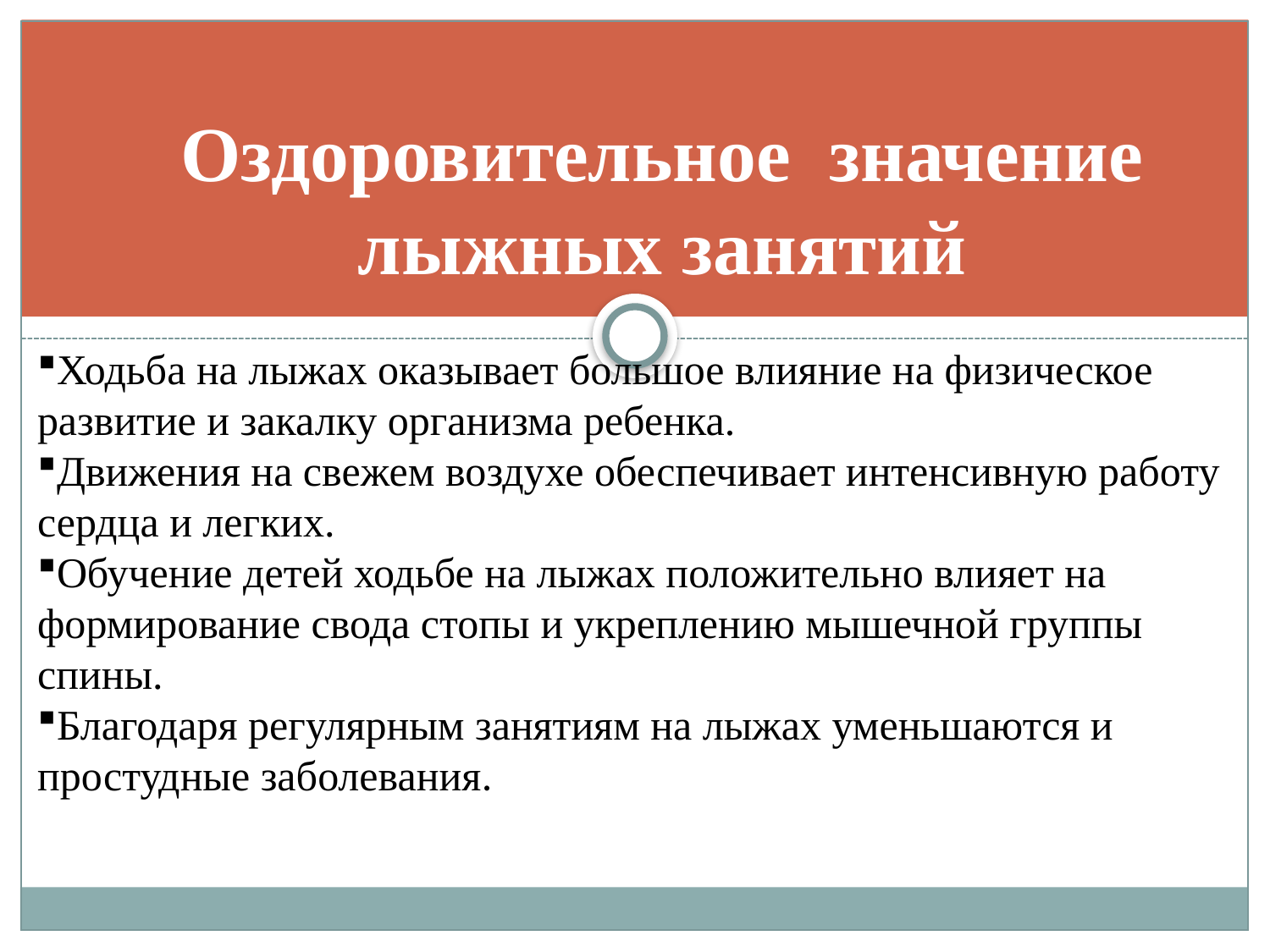

# Оздоровительное  значение лыжных занятий
Ходьба на лыжах оказывает большое влияние на физическое развитие и закалку организма ребенка.
Движения на свежем воздухе обеспечивает интенсивную работу сердца и легких.
Обучение детей ходьбе на лыжах положительно влияет на формирование свода стопы и укреплению мышечной группы спины.
Благодаря регулярным занятиям на лыжах уменьшаются и простудные заболевания.